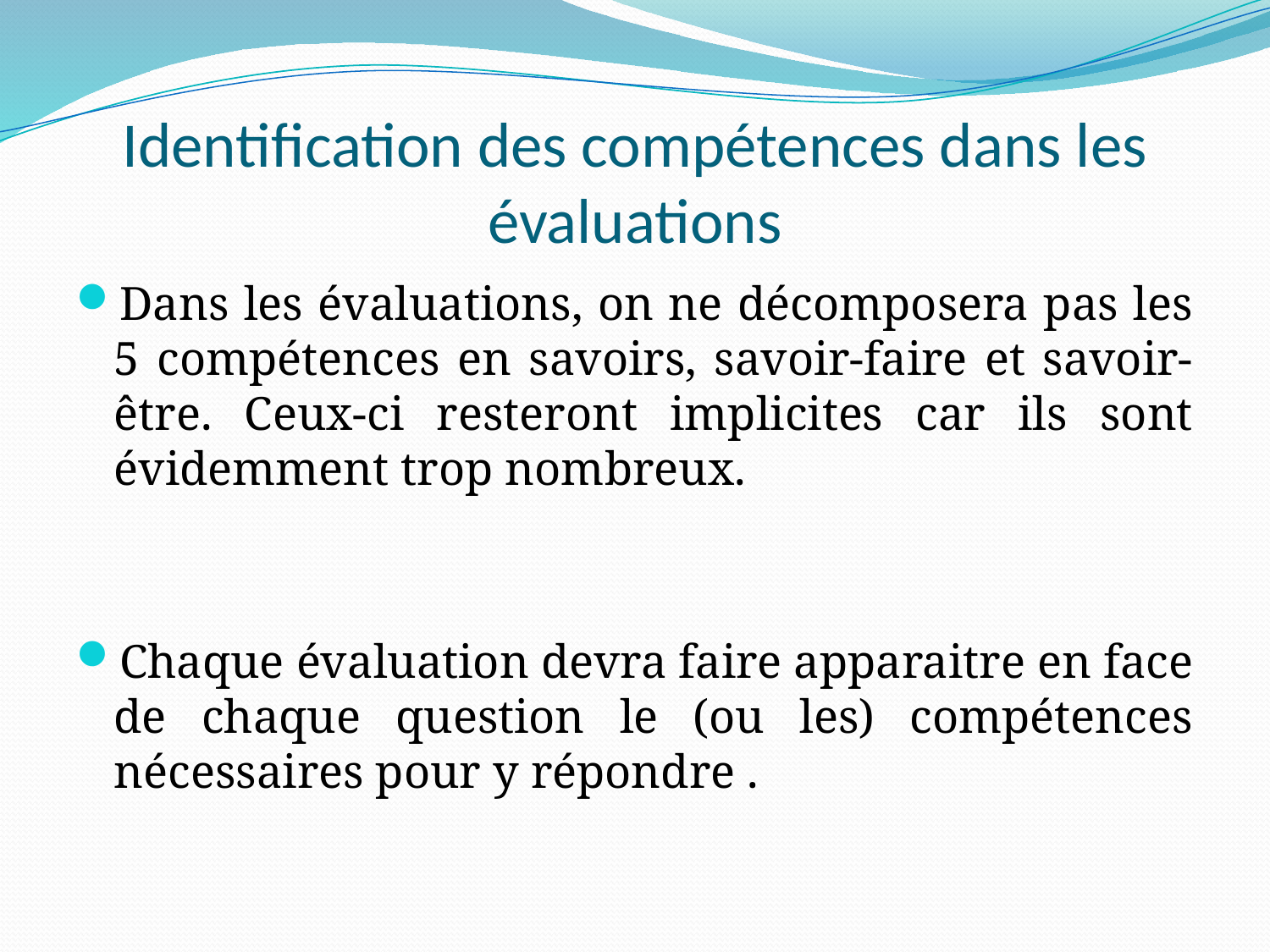

# Identification des compétences dans les évaluations
Dans les évaluations, on ne décomposera pas les 5 compétences en savoirs, savoir-faire et savoir-être. Ceux-ci resteront implicites car ils sont évidemment trop nombreux.

Chaque évaluation devra faire apparaitre en face de chaque question le (ou les) compétences nécessaires pour y répondre .